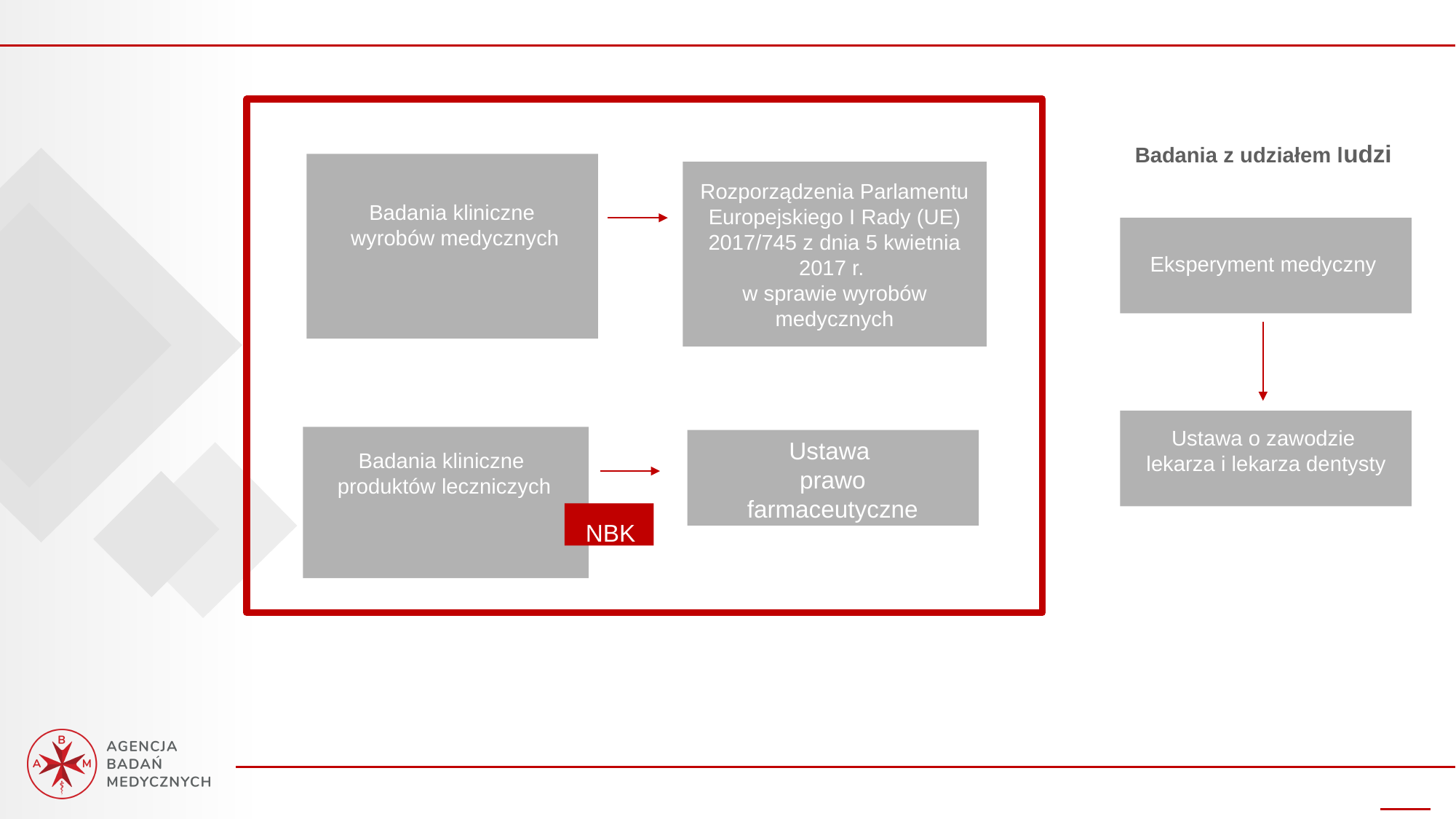

Badania z udziałem ludzi

Rozporządzenia Parlamentu Europejskiego I Rady (UE) 2017/745 z dnia 5 kwietnia 2017 r.
w sprawie wyrobów medycznych
Badania kliniczne
 wyrobów medycznych

Eksperyment medyczny

Ustawa o zawodzie
 lekarza i lekarza dentysty

Ustawa
prawo farmaceutyczne
Badania kliniczne
produktów leczniczych

NBK